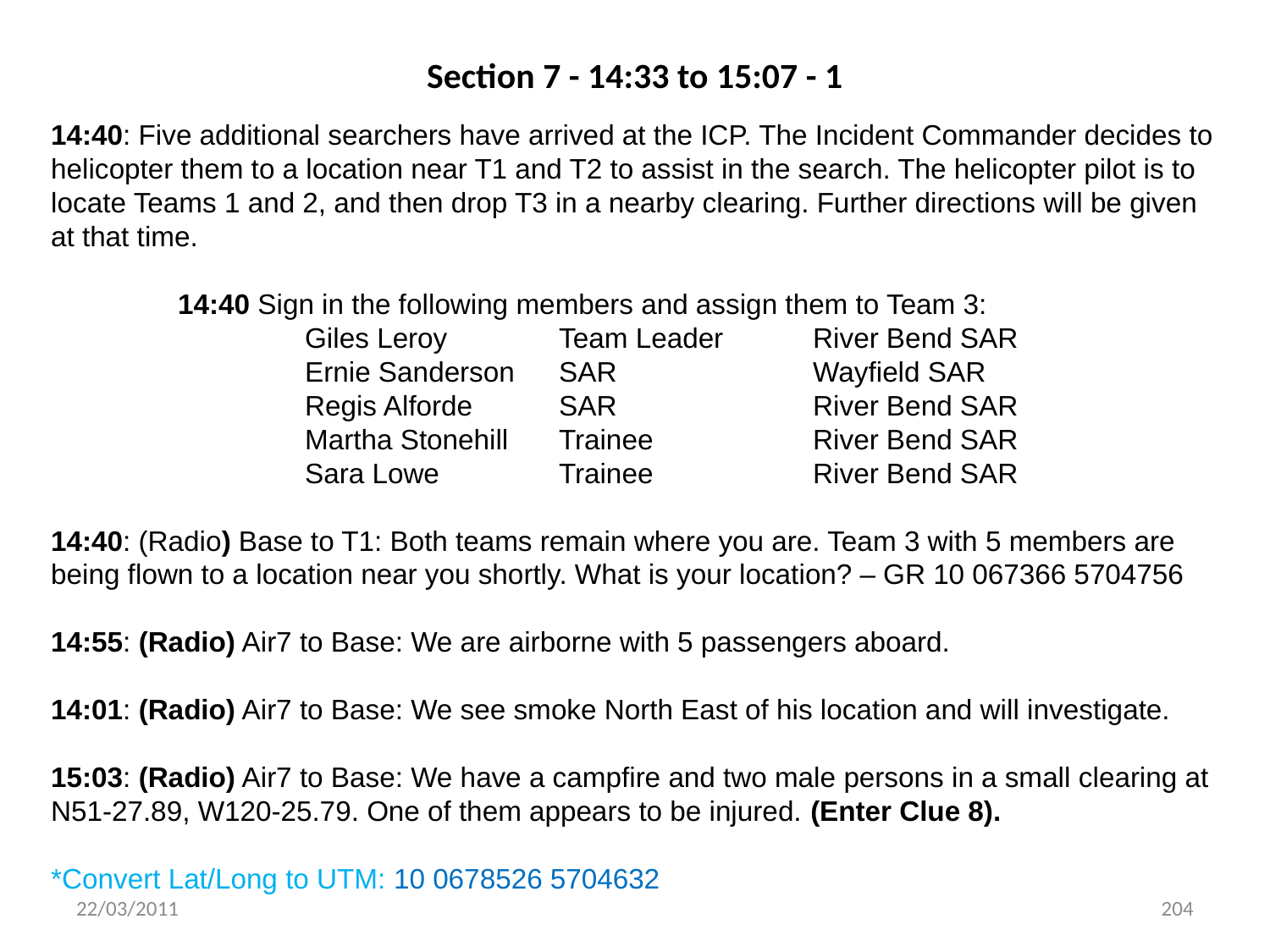

# Section 7 - 14:33 to 15:07 - 1
14:40: Five additional searchers have arrived at the ICP. The Incident Commander decides to helicopter them to a location near T1 and T2 to assist in the search. The helicopter pilot is to locate Teams 1 and 2, and then drop T3 in a nearby clearing. Further directions will be given at that time.

	14:40 Sign in the following members and assign them to Team 3:
		Giles Leroy	Team Leader	River Bend SAR
		Ernie Sanderson	SAR		Wayfield SAR
		Regis Alforde	SAR		River Bend SAR
		Martha Stonehill	Trainee		River Bend SAR
		Sara Lowe	Trainee		River Bend SAR

14:40: (Radio) Base to T1: Both teams remain where you are. Team 3 with 5 members are being flown to a location near you shortly. What is your location? – GR 10 067366 5704756

14:55: (Radio) Air7 to Base: We are airborne with 5 passengers aboard.

14:01: (Radio) Air7 to Base: We see smoke North East of his location and will investigate.

15:03: (Radio) Air7 to Base: We have a campfire and two male persons in a small clearing at N51-27.89, W120-25.79. One of them appears to be injured. (Enter Clue 8).

*Convert Lat/Long to UTM: 10 0678526 5704632

22/03/2011
204